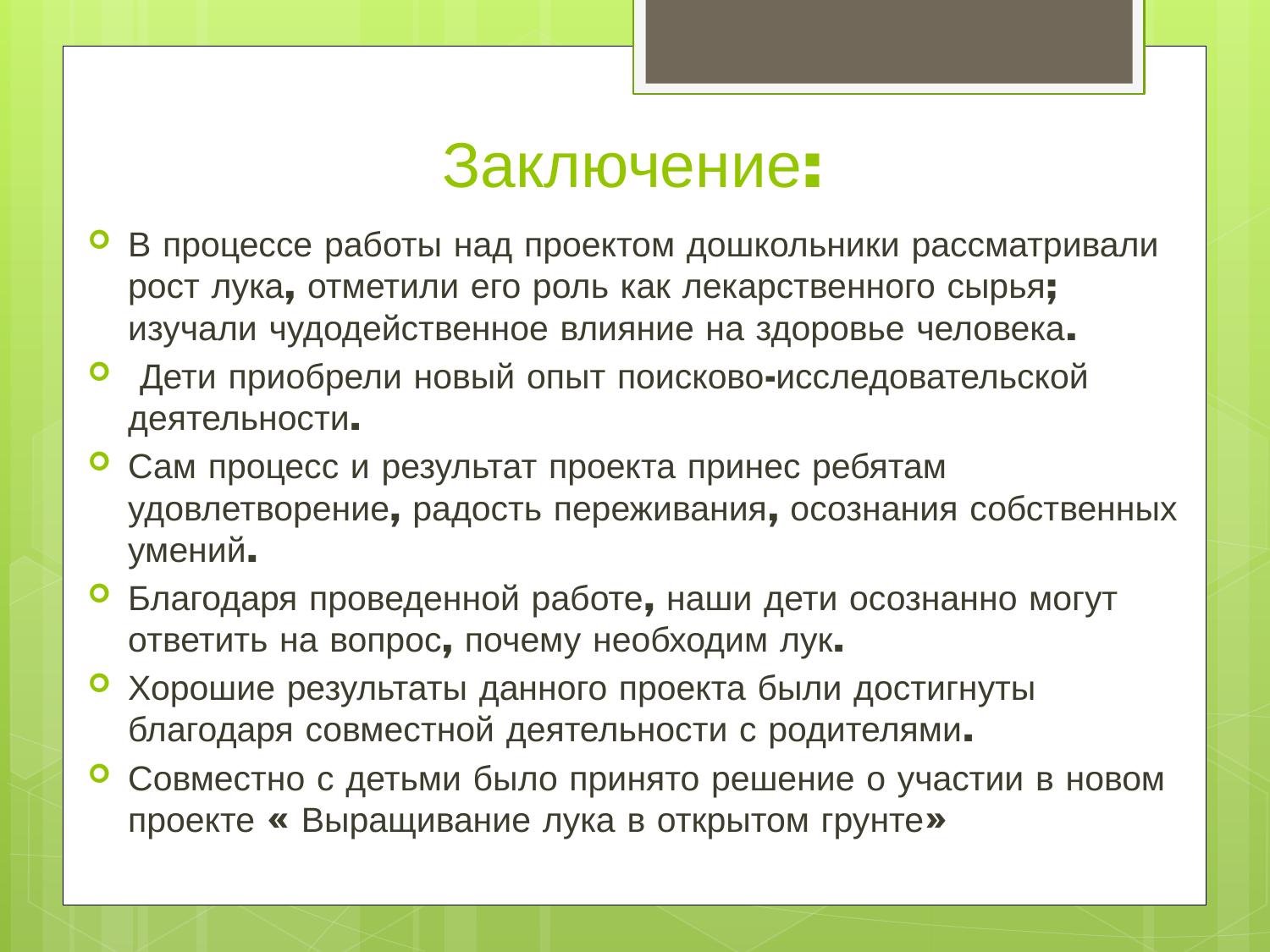

# Заключение:
В процессе работы над проектом дошкольники рассматривали рост лука, отметили его роль как лекарственного сырья; изучали чудодейственное влияние на здоровье человека.
 Дети приобрели новый опыт поисково-исследовательской деятельности.
Сам процесс и результат проекта принес ребятам удовлетворение, радость переживания, осознания собственных умений.
Благодаря проведенной работе, наши дети осознанно могут ответить на вопрос, почему необходим лук.
Хорошие результаты данного проекта были достигнуты благодаря совместной деятельности с родителями.
Совместно с детьми было принято решение о участии в новом проекте « Выращивание лука в открытом грунте»